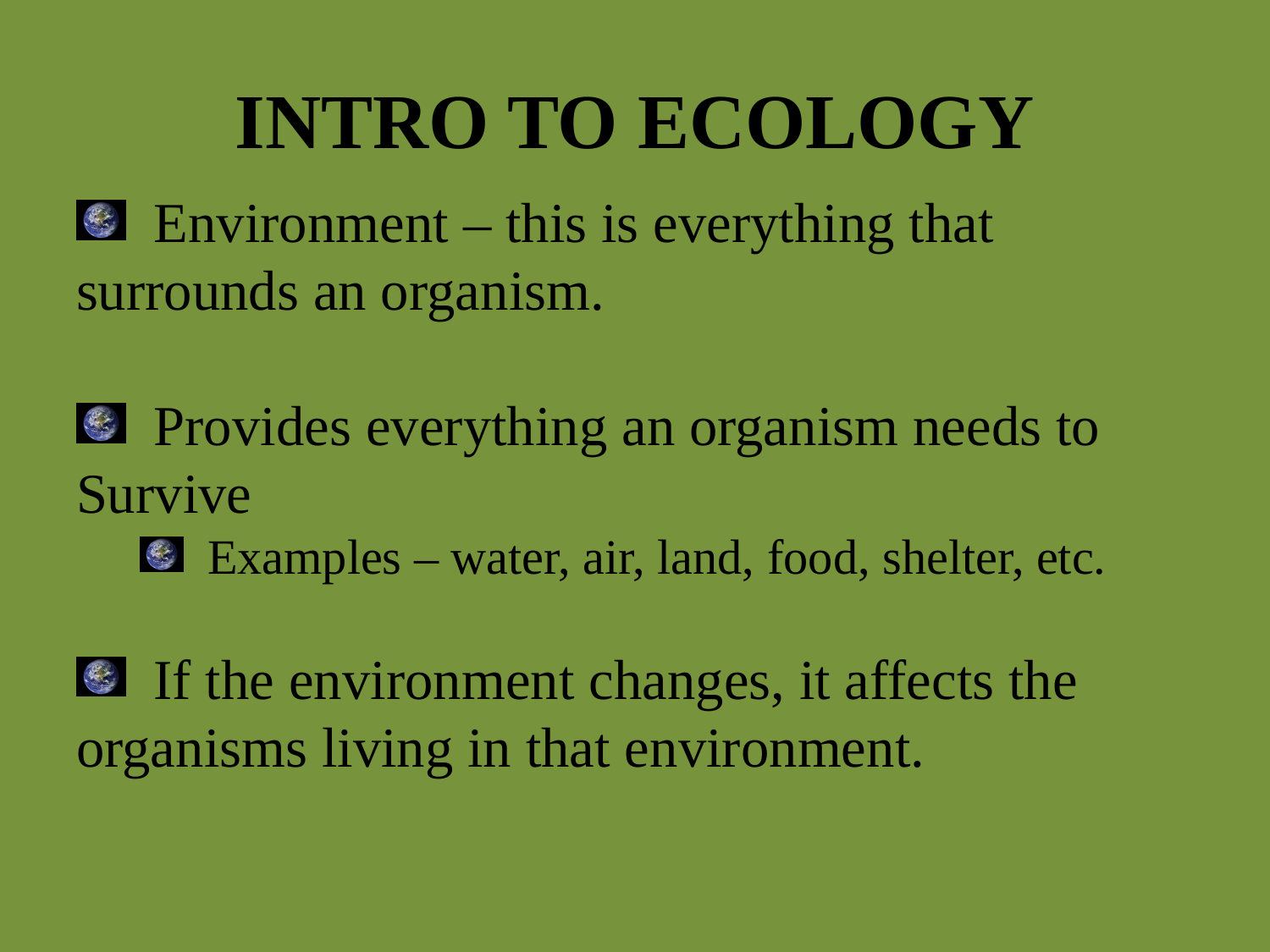

# INTRO TO ECOLOGY
  Environment – this is everything that
surrounds an organism.

  Provides everything an organism needs to
Survive
  Examples – water, air, land, food, shelter, etc.

  If the environment changes, it affects the
organisms living in that environment.